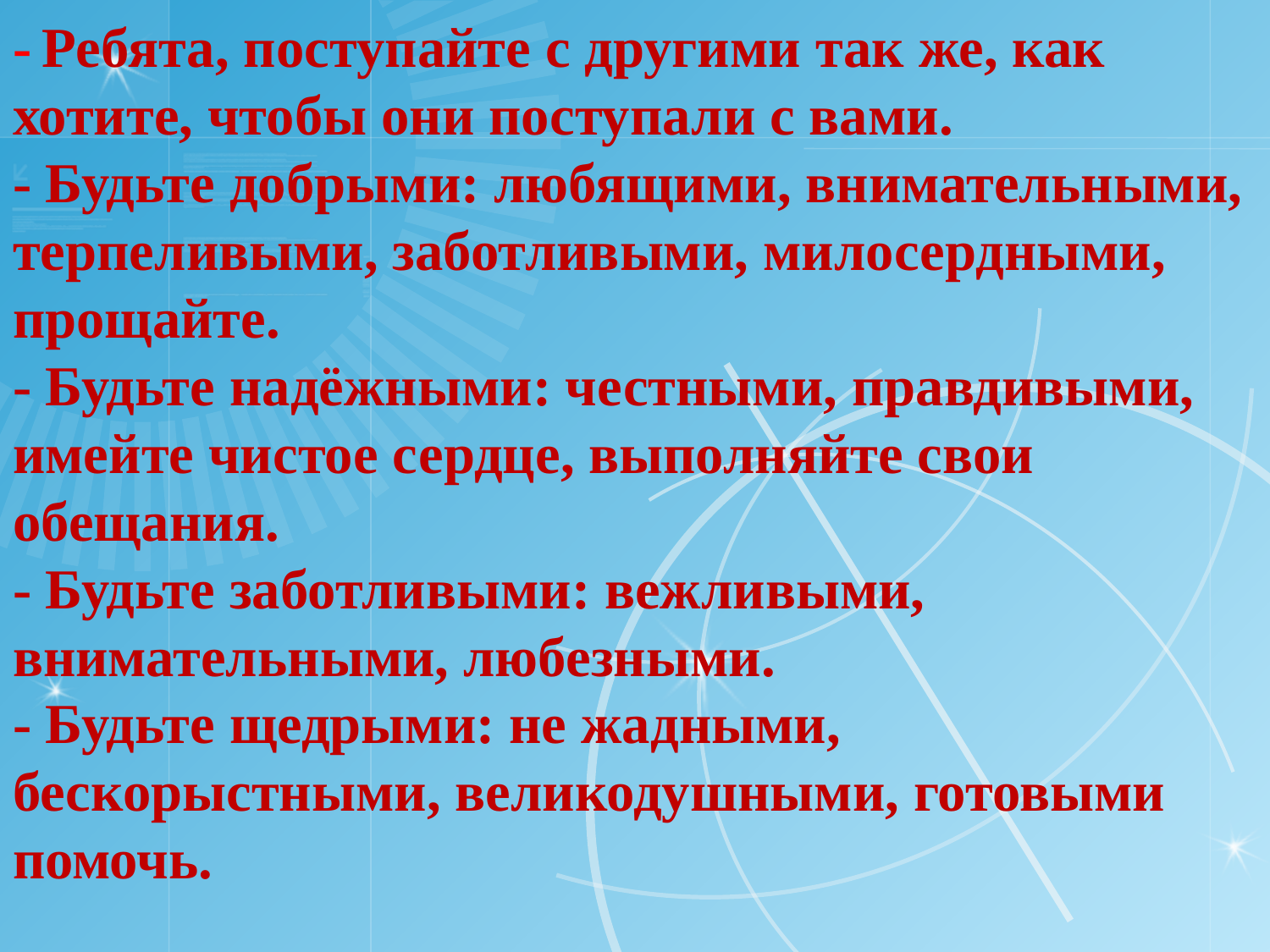

# - Ребята, поступайте с другими так же, как хотите, чтобы они поступали с вами. - Будьте добрыми: любящими, внимательными, терпеливыми, заботливыми, милосердными, прощайте. - Будьте надёжными: честными, правдивыми, имейте чистое сердце, выполняйте свои обещания. - Будьте заботливыми: вежливыми, внимательными, любезными. - Будьте щедрыми: не жадными, бескорыстными, великодушными, готовыми помочь.